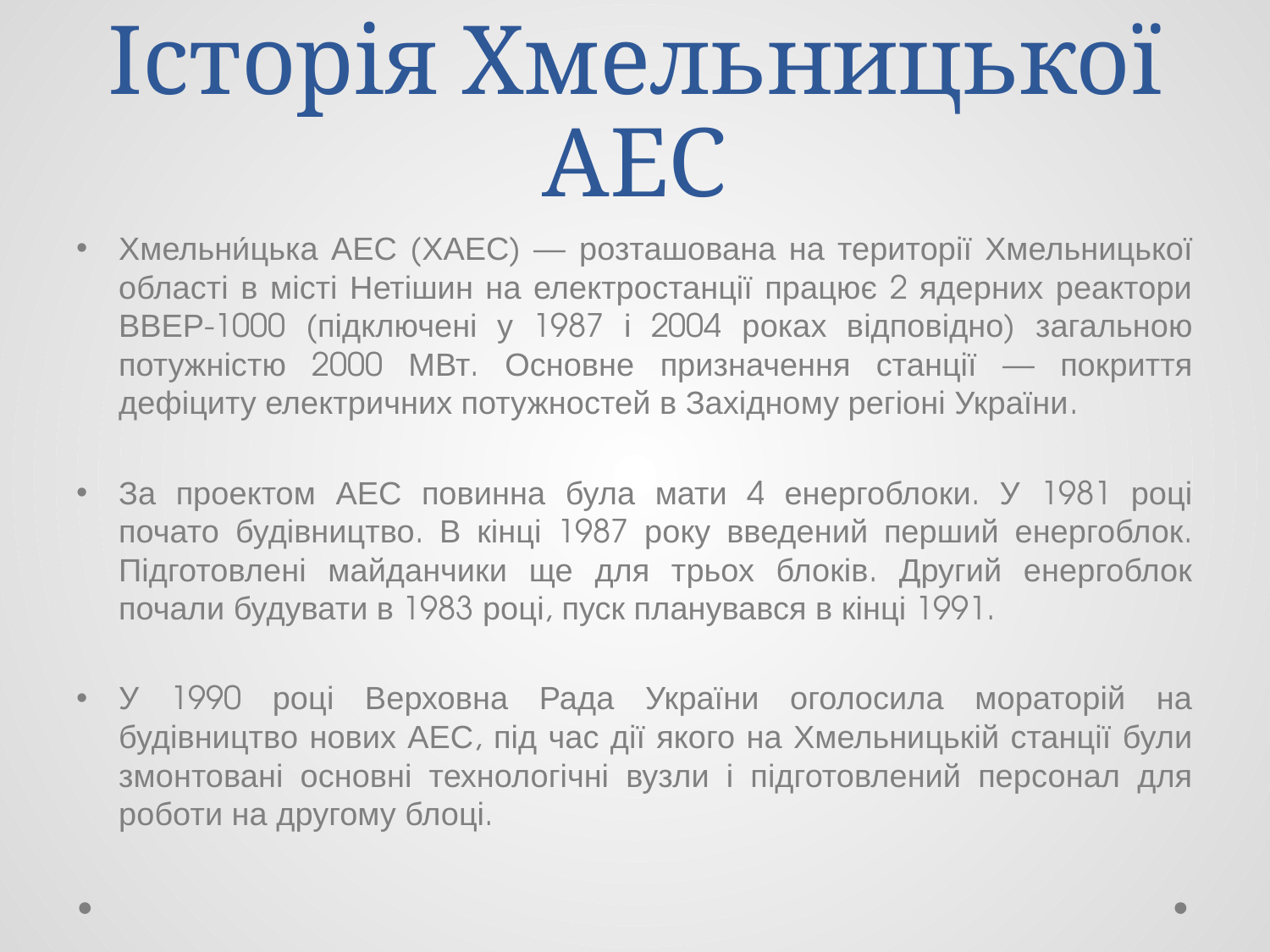

# Історія Хмельницької АЕС
Хмельни́цька АЕС (ХАЕС) — розташована на території Хмельницької області в місті Нетішин на електростанції працює 2 ядерних реактори ВВЕР-1000 (підключені у 1987 і 2004 роках відповідно) загальною потужністю 2000 МВт. Основне призначення станції — покриття дефіциту електричних потужностей в Західному регіоні України.

За проектом АЕС повинна була мати 4 енергоблоки. У 1981 році почато будівництво. В кінці 1987 року введений перший енергоблок. Підготовлені майданчики ще для трьох блоків. Другий енергоблок почали будувати в 1983 році, пуск планувався в кінці 1991.

У 1990 році Верховна Рада України оголосила мораторій на будівництво нових АЕС, під час дії якого на Хмельницькій станції були змонтовані основні технологічні вузли і підготовлений персонал для роботи на другому блоці.